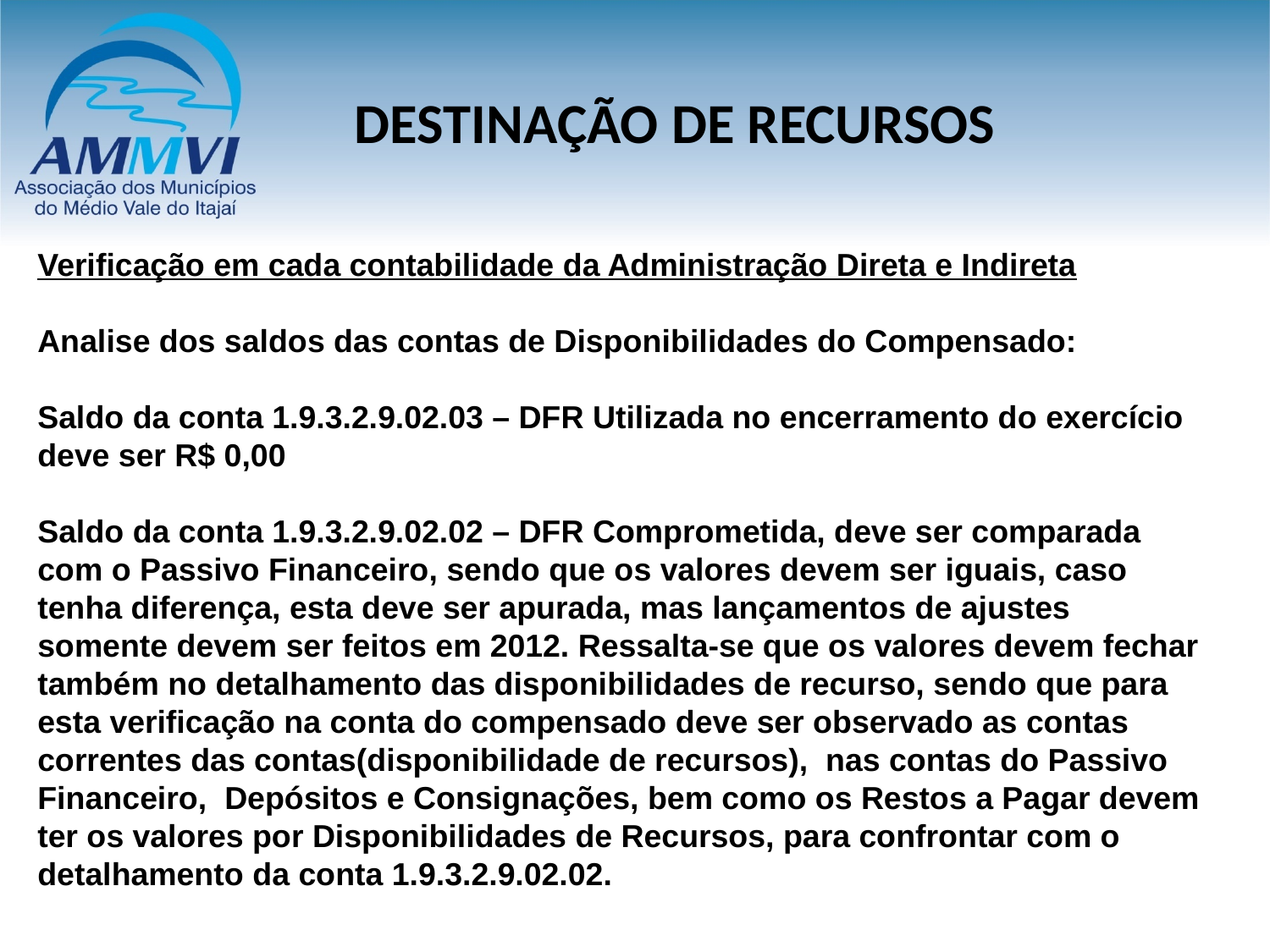

DESTINAÇÃO DE RECURSOS
# Verificação em cada contabilidade da Administração Direta e Indireta   Analise dos saldos das contas de Disponibilidades do Compensado:   Saldo da conta 1.9.3.2.9.02.03 – DFR Utilizada no encerramento do exercício deve ser R$ 0,00   Saldo da conta 1.9.3.2.9.02.02 – DFR Comprometida, deve ser comparada com o Passivo Financeiro, sendo que os valores devem ser iguais, caso tenha diferença, esta deve ser apurada, mas lançamentos de ajustes somente devem ser feitos em 2012. Ressalta-se que os valores devem fechar também no detalhamento das disponibilidades de recurso, sendo que para esta verificação na conta do compensado deve ser observado as contas correntes das contas(disponibilidade de recursos),  nas contas do Passivo Financeiro,  Depósitos e Consignações, bem como os Restos a Pagar devem ter os valores por Disponibilidades de Recursos, para confrontar com o detalhamento da conta 1.9.3.2.9.02.02.